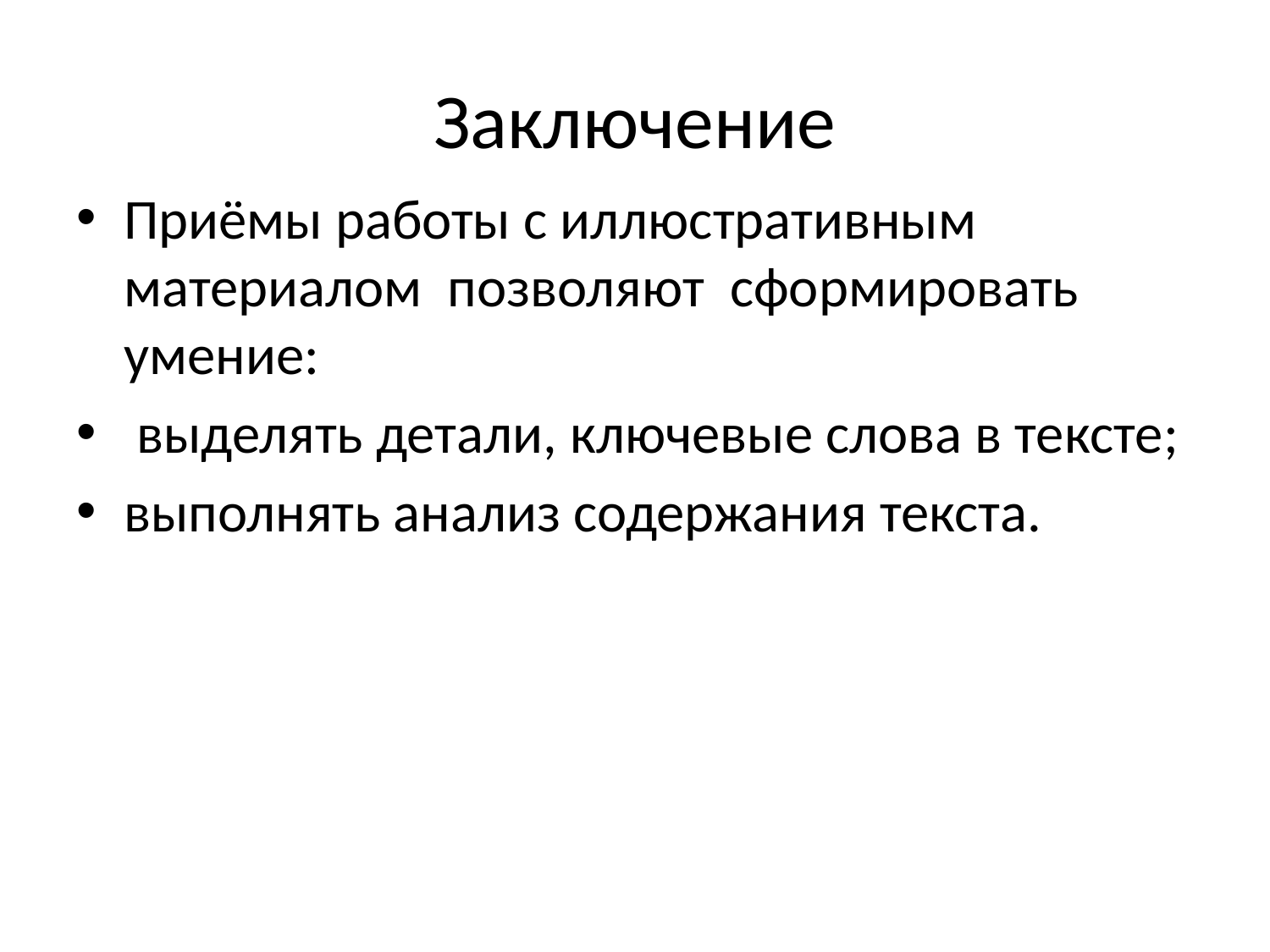

# Заключение
Приёмы работы с иллюстративным материалом  позволяют  сформировать умение:
 выделять детали, ключевые слова в тексте;
выполнять анализ содержания текста.